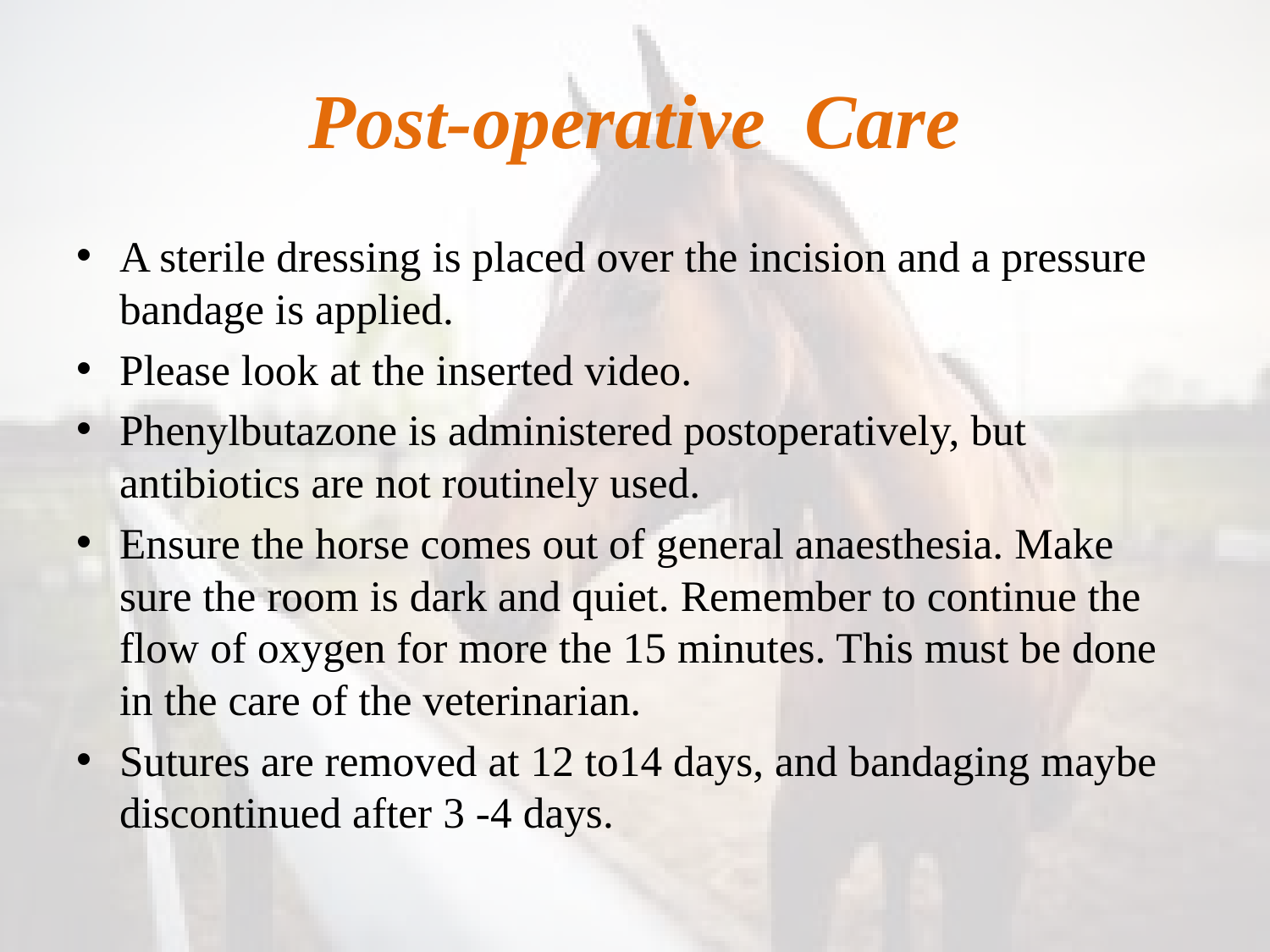

# Post-operative  Care
A sterile dressing is placed over the incision and a pressure bandage is applied.
Please look at the inserted video.
Phenylbutazone is administered postoperatively, but antibiotics are not routinely used.
Ensure the horse comes out of general anaesthesia. Make sure the room is dark and quiet. Remember to continue the flow of oxygen for more the 15 minutes. This must be done in the care of the veterinarian.
Sutures are removed at 12 to14 days, and bandaging maybe discontinued after 3 -4 days.